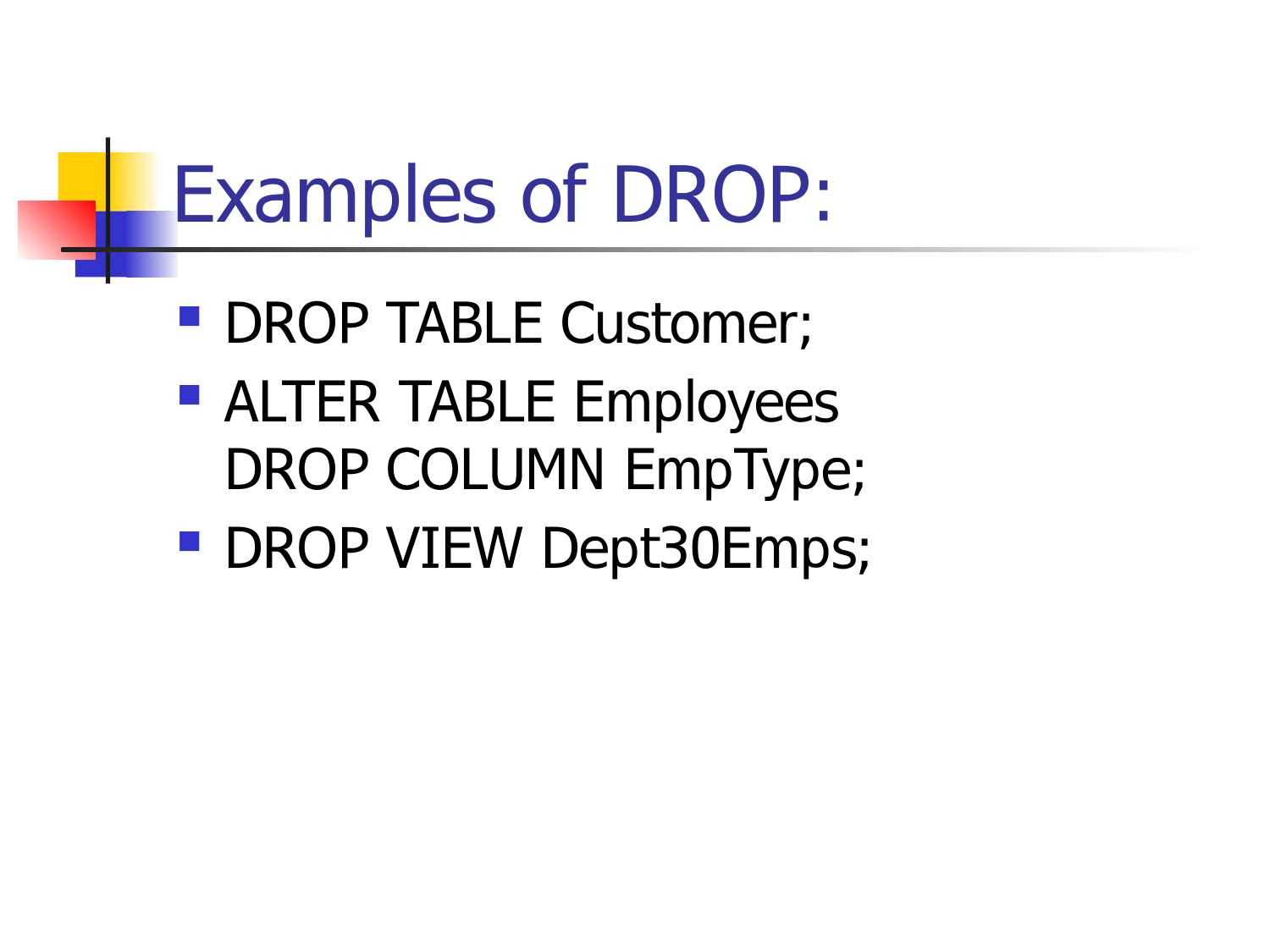

# Examples of DROP:
DROP TABLE Customer;
ALTER TABLE Employees
DROP COLUMN EmpType;
DROP VIEW Dept30Emps;